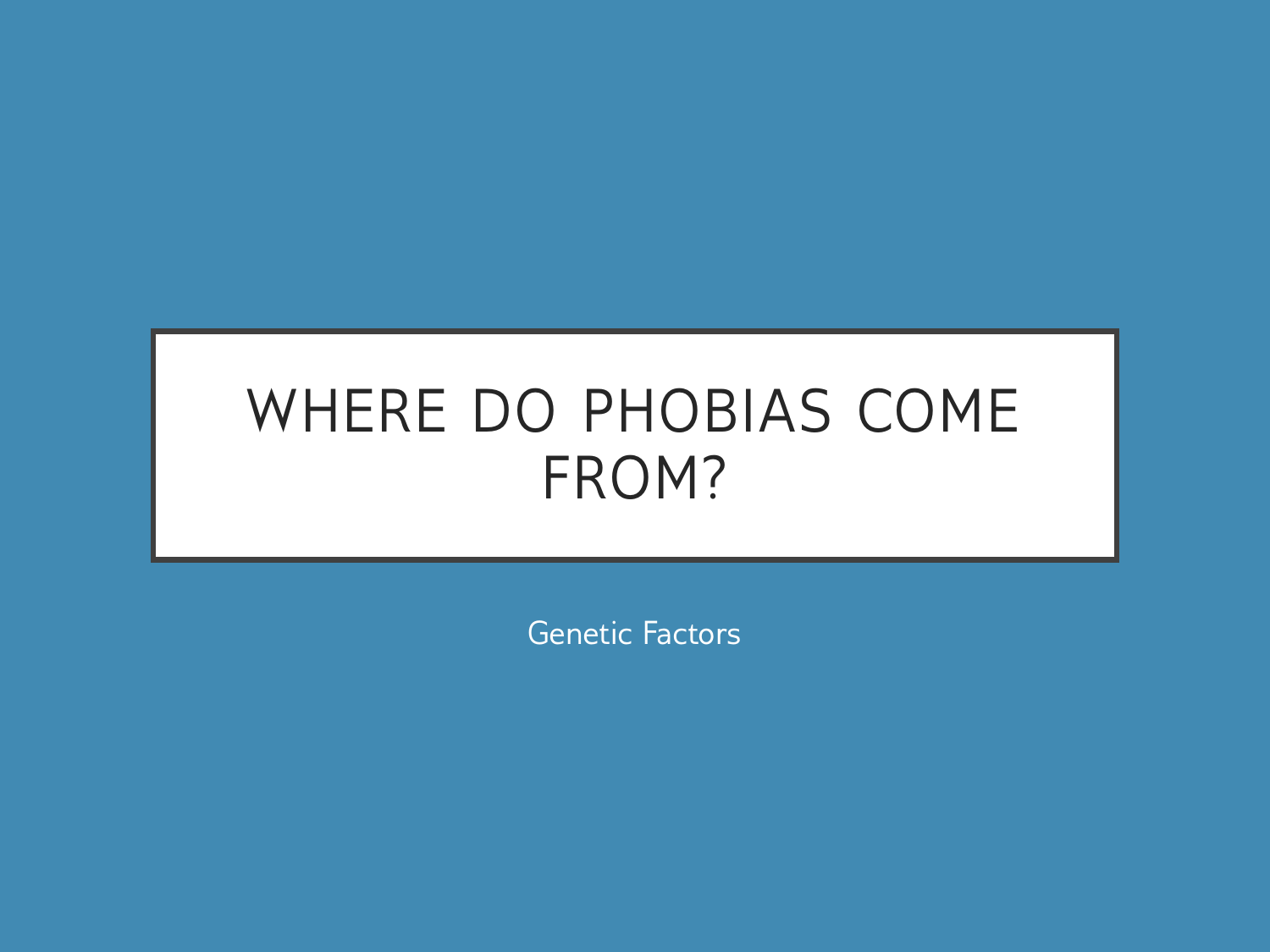

# Where do phobias come from?
Genetic Factors